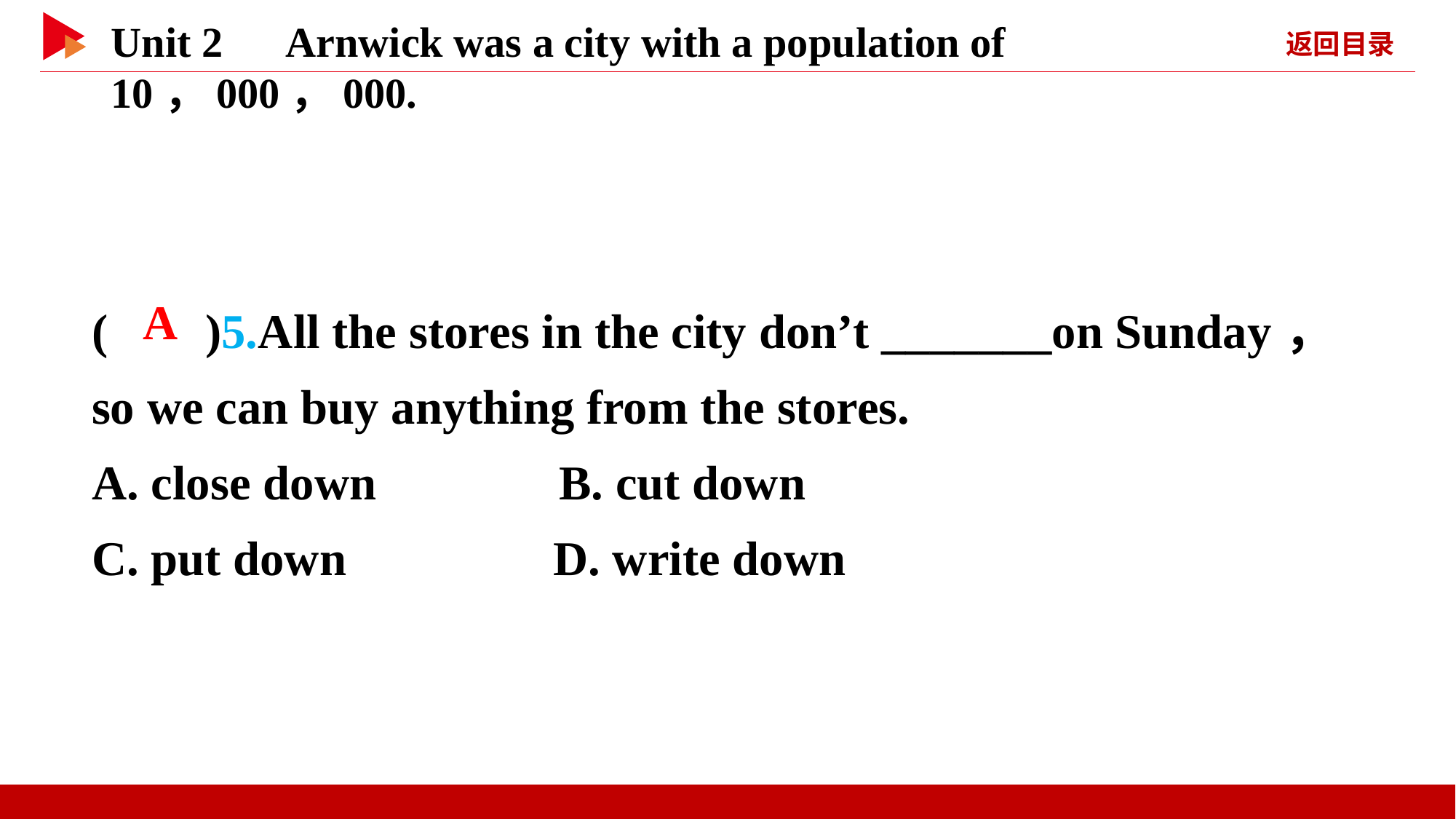

(        )5.All the stores in the city don’t _______on Sunday， so we can buy anything from the stores.
A. close down               B. cut down
C. put down                 D. write down
   A